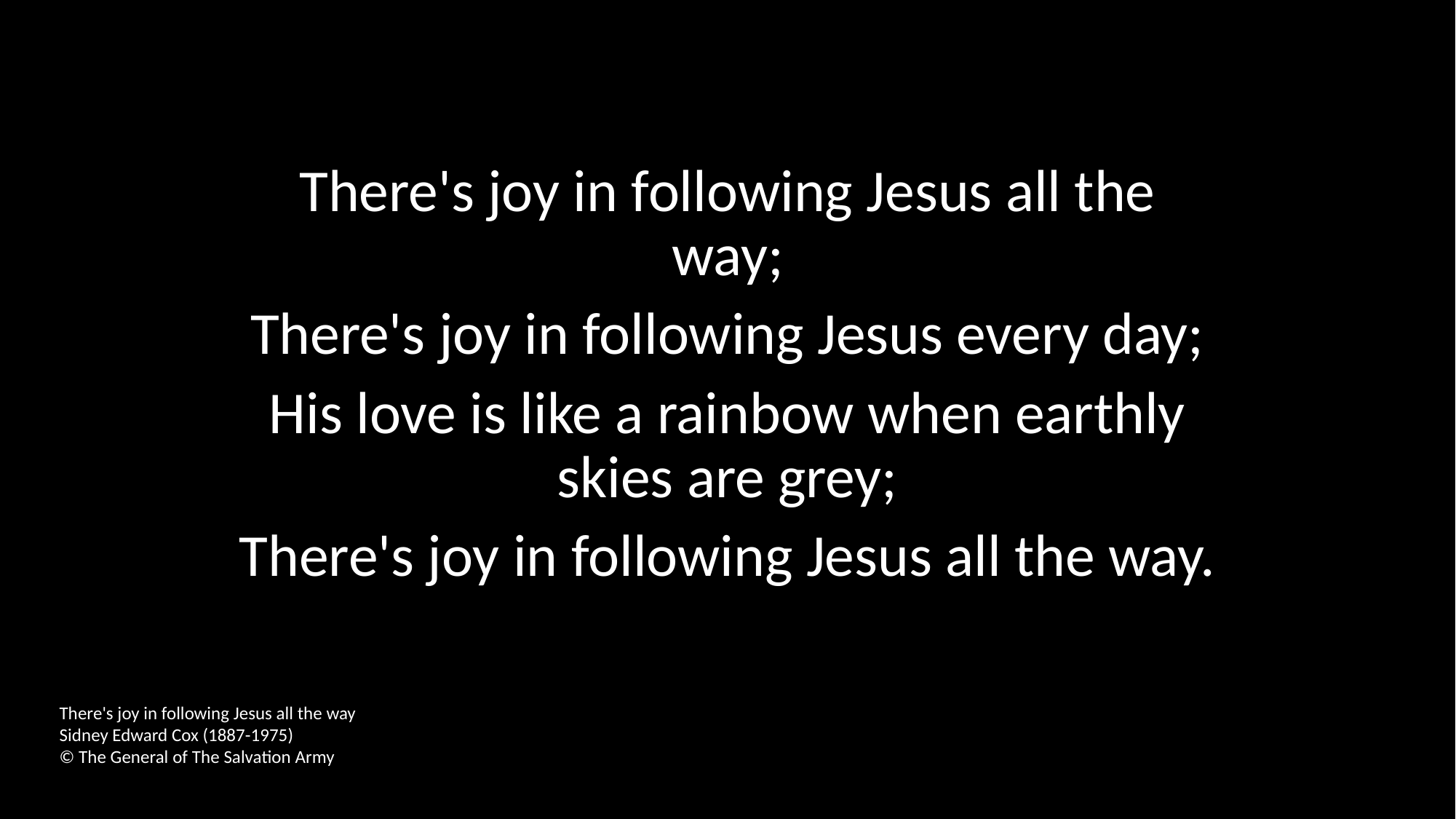

# Chorus
There's joy in following Jesus all the way;
There's joy in following Jesus every day;
His love is like a rainbow when earthly skies are grey;
There's joy in following Jesus all the way.
There's joy in following Jesus all the way
Sidney Edward Cox (1887-1975)
© The General of The Salvation Army